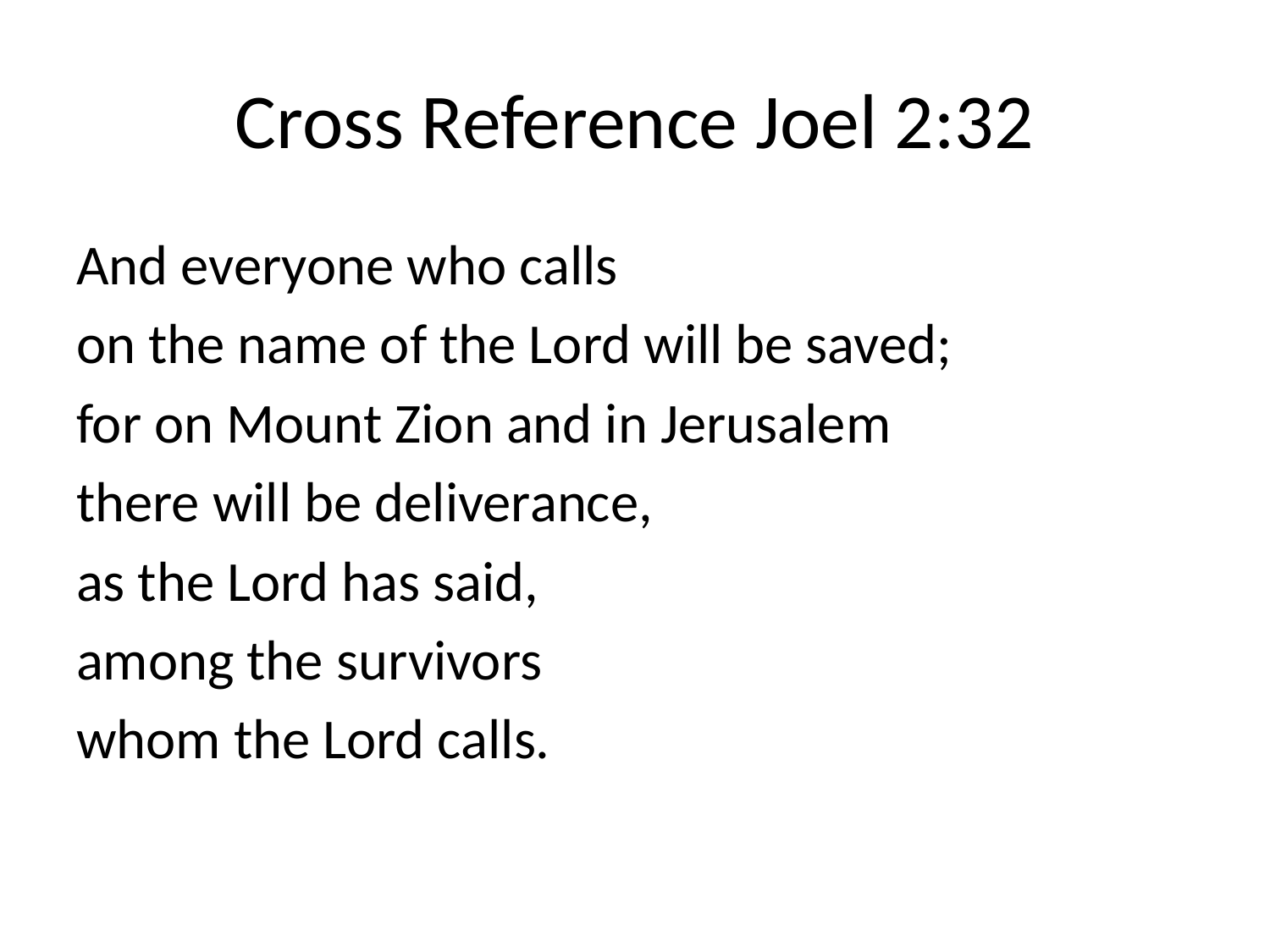

# Cross Reference Joel 2:32
And everyone who calls
on the name of the Lord will be saved;
for on Mount Zion and in Jerusalem
there will be deliverance,
as the Lord has said,
among the survivors
whom the Lord calls.